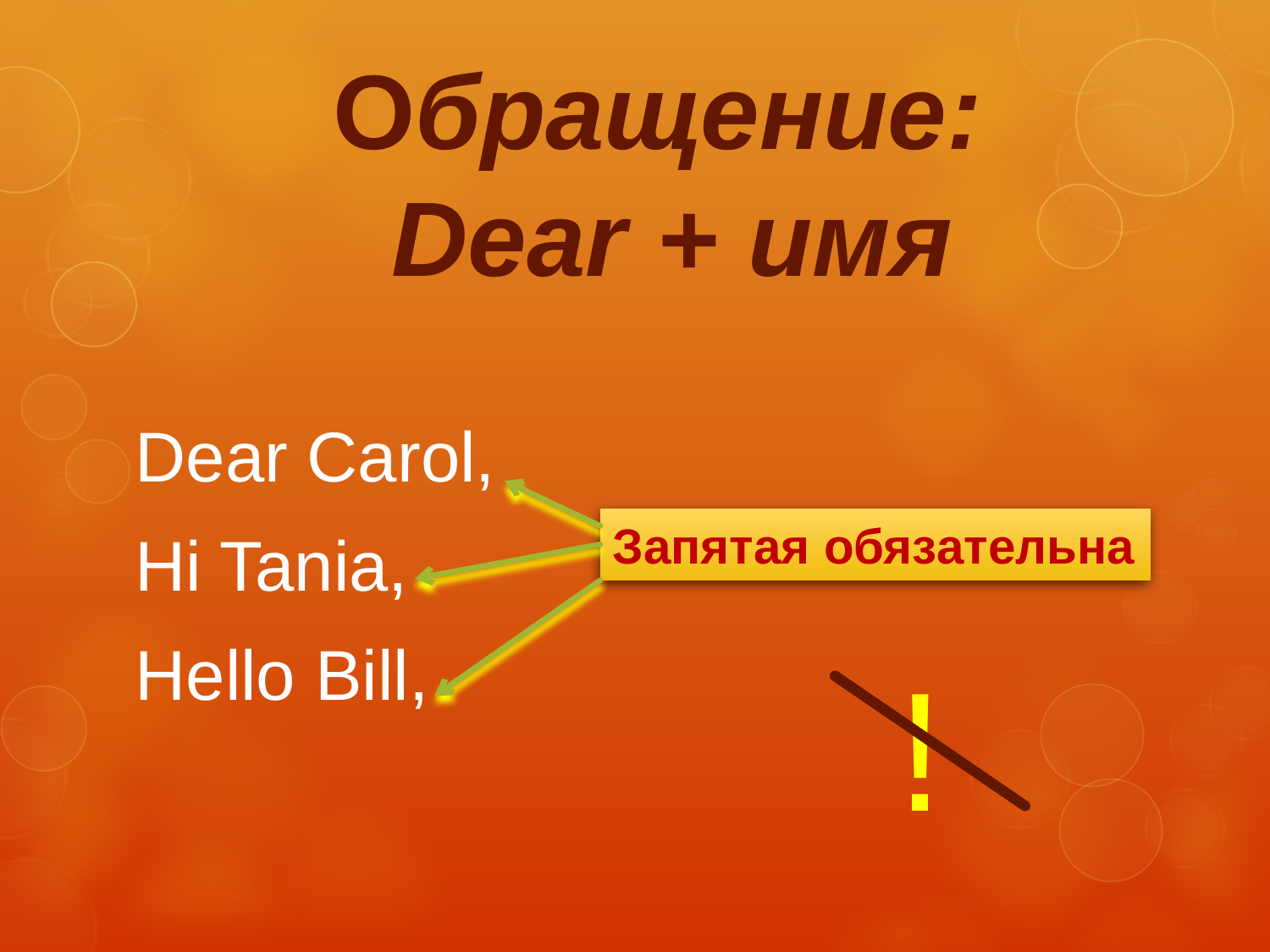

# Обращение: Dear + имя
Dear Carol,
Hi Tania,
Hello Bill,

Запятая обязательна
!